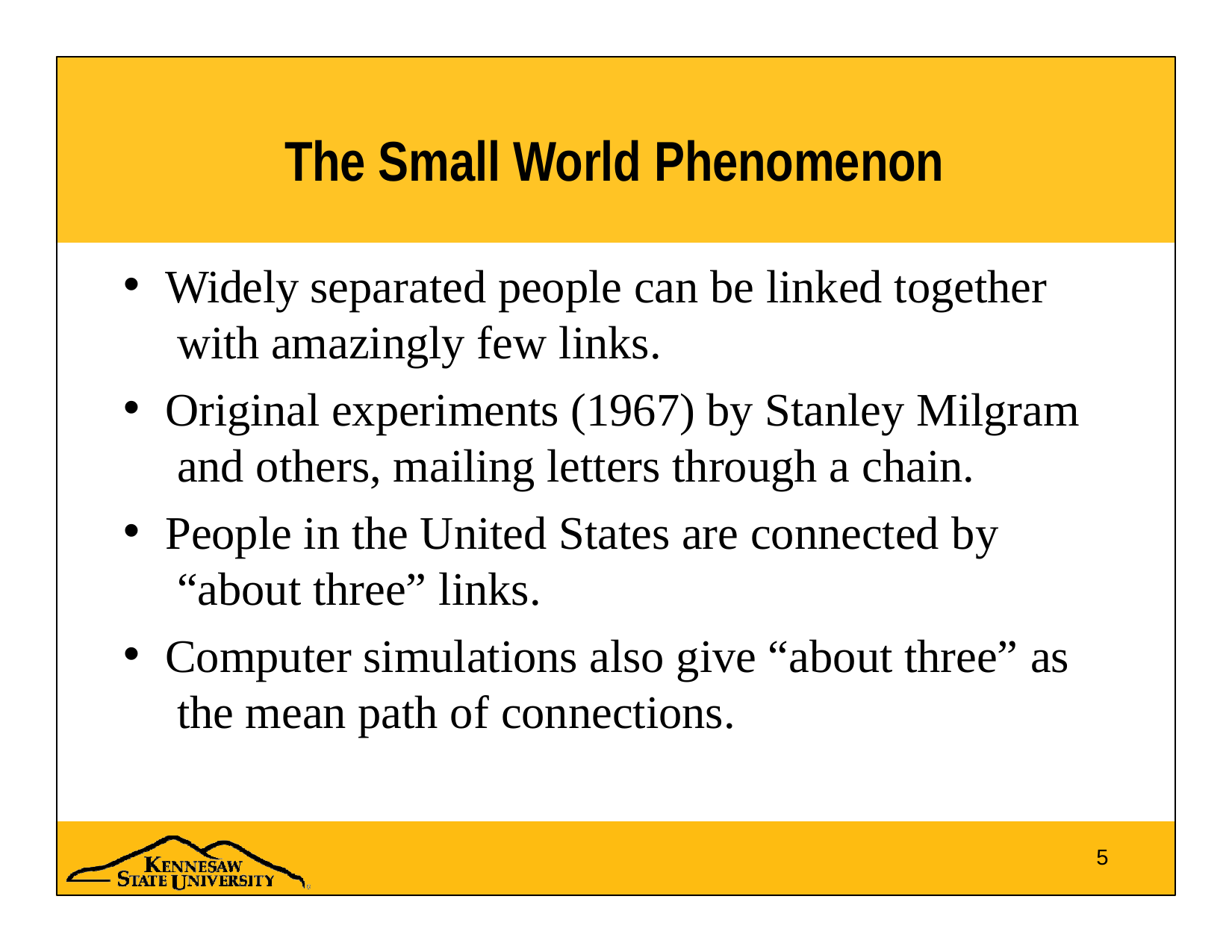

# The Small World Phenomenon
Widely separated people can be linked together  with amazingly few links.
Original experiments (1967) by Stanley Milgram  and others, mailing letters through a chain.
People in the United States are connected by  “about three” links.
Computer simulations also give “about three” as  the mean path of connections.

5